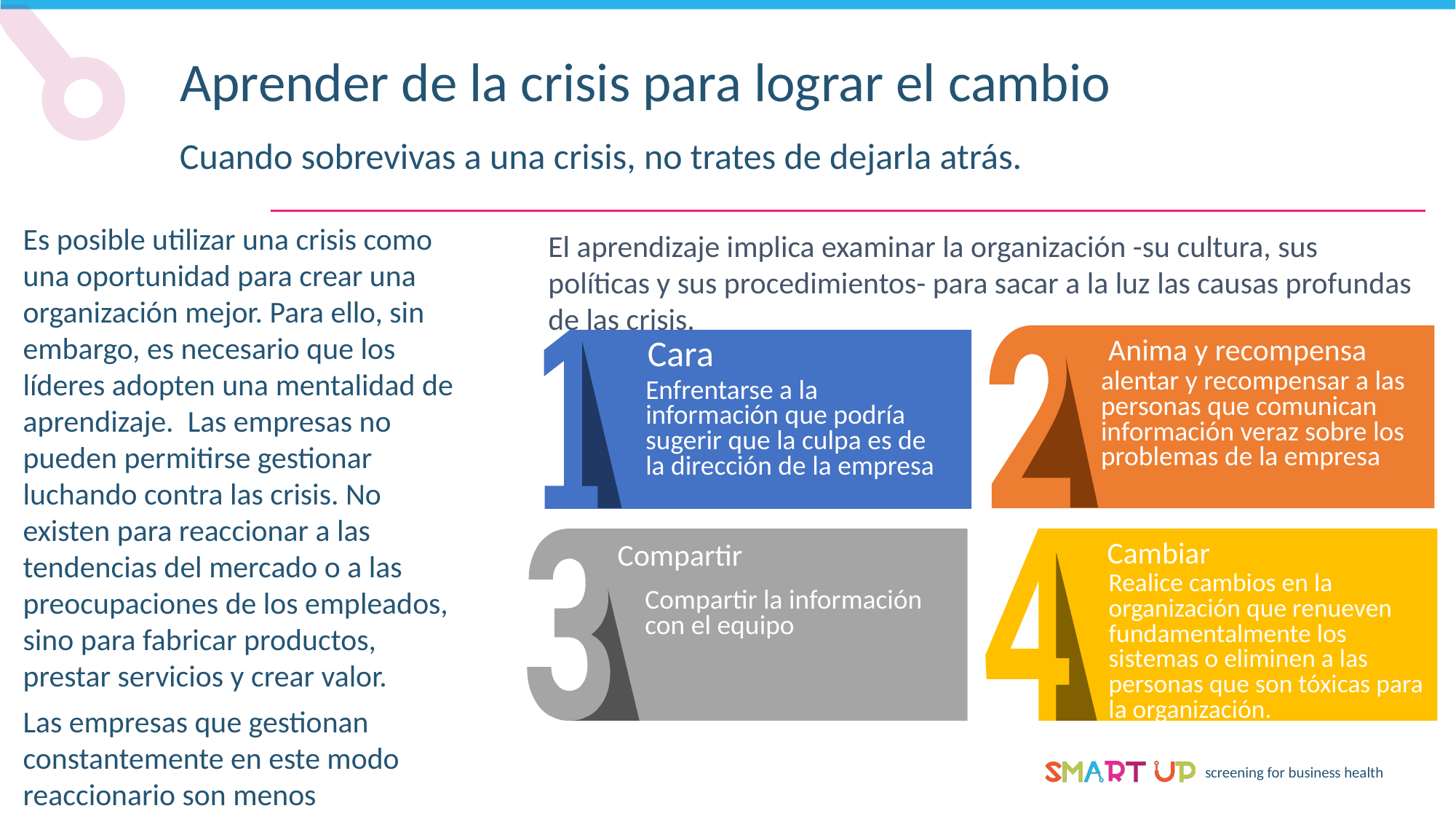

Aprender de la crisis para lograr el cambio
Cuando sobrevivas a una crisis, no trates de dejarla atrás.
Es posible utilizar una crisis como una oportunidad para crear una organización mejor. Para ello, sin embargo, es necesario que los líderes adopten una mentalidad de aprendizaje.  Las empresas no pueden permitirse gestionar luchando contra las crisis. No existen para reaccionar a las tendencias del mercado o a las preocupaciones de los empleados, sino para fabricar productos, prestar servicios y crear valor.
Las empresas que gestionan constantemente en este modo reaccionario son menos competitivas en el mercado.

El aprendizaje implica examinar la organización -su cultura, sus políticas y sus procedimientos- para sacar a la luz las causas profundas de las crisis.
Cara
Anima y recompensa

alentar y recompensar a las personas que comunican información veraz sobre los problemas de la empresa
Enfrentarse a la información que podría sugerir que la culpa es de la dirección de la empresa
Cambiar

Compartir

Realice cambios en la organización que renueven fundamentalmente los sistemas o eliminen a las personas que son tóxicas para la organización.
Compartir la información con el equipo